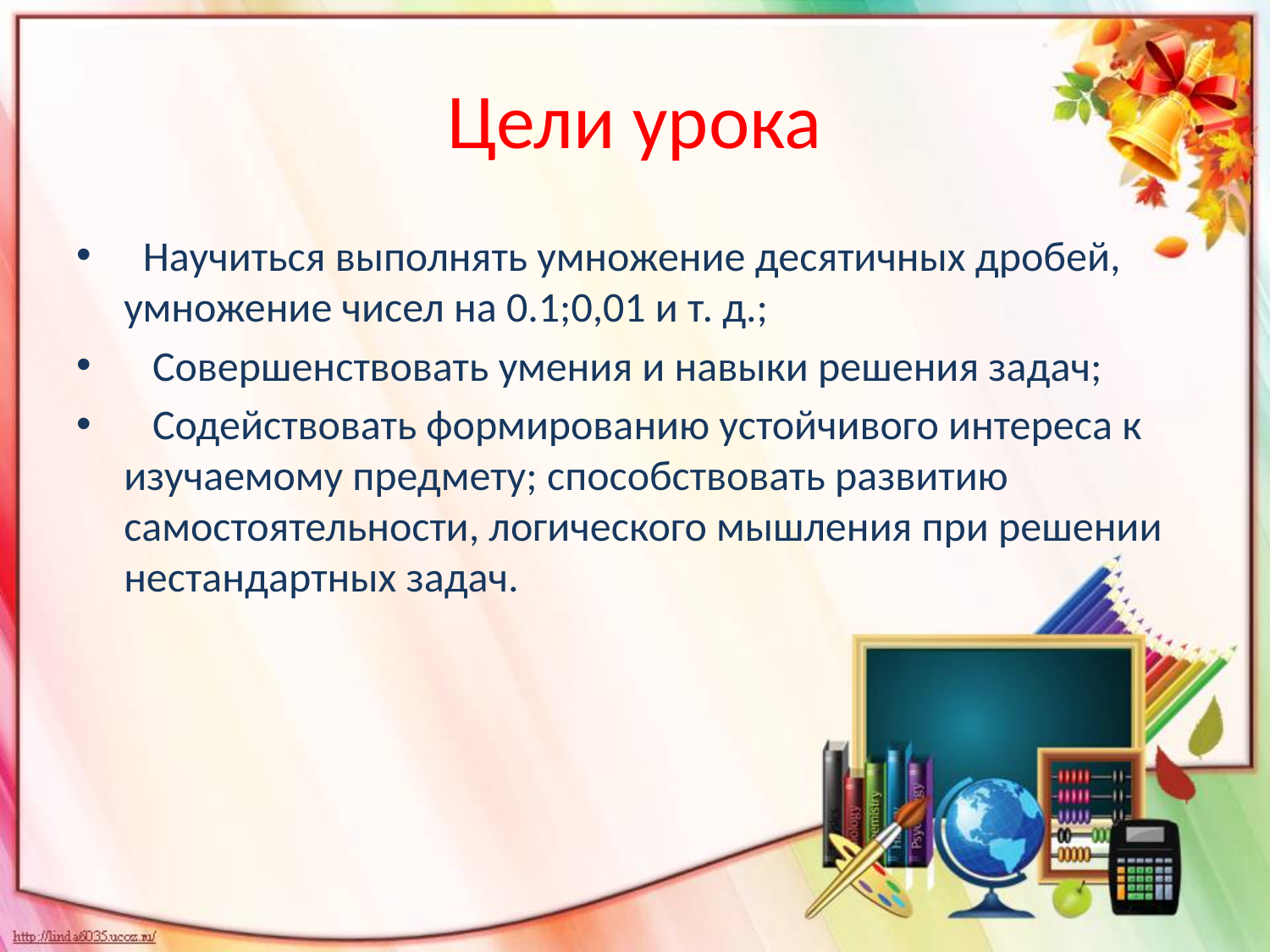

# Цели урока
  Научиться выполнять умножение десятичных дробей, умножение чисел на 0.1;0,01 и т. д.;
   Совершенствовать умения и навыки решения задач;
   Содействовать формированию устойчивого интереса к изучаемому предмету; способствовать развитию самостоятельности, логического мышления при решении нестандартных задач.